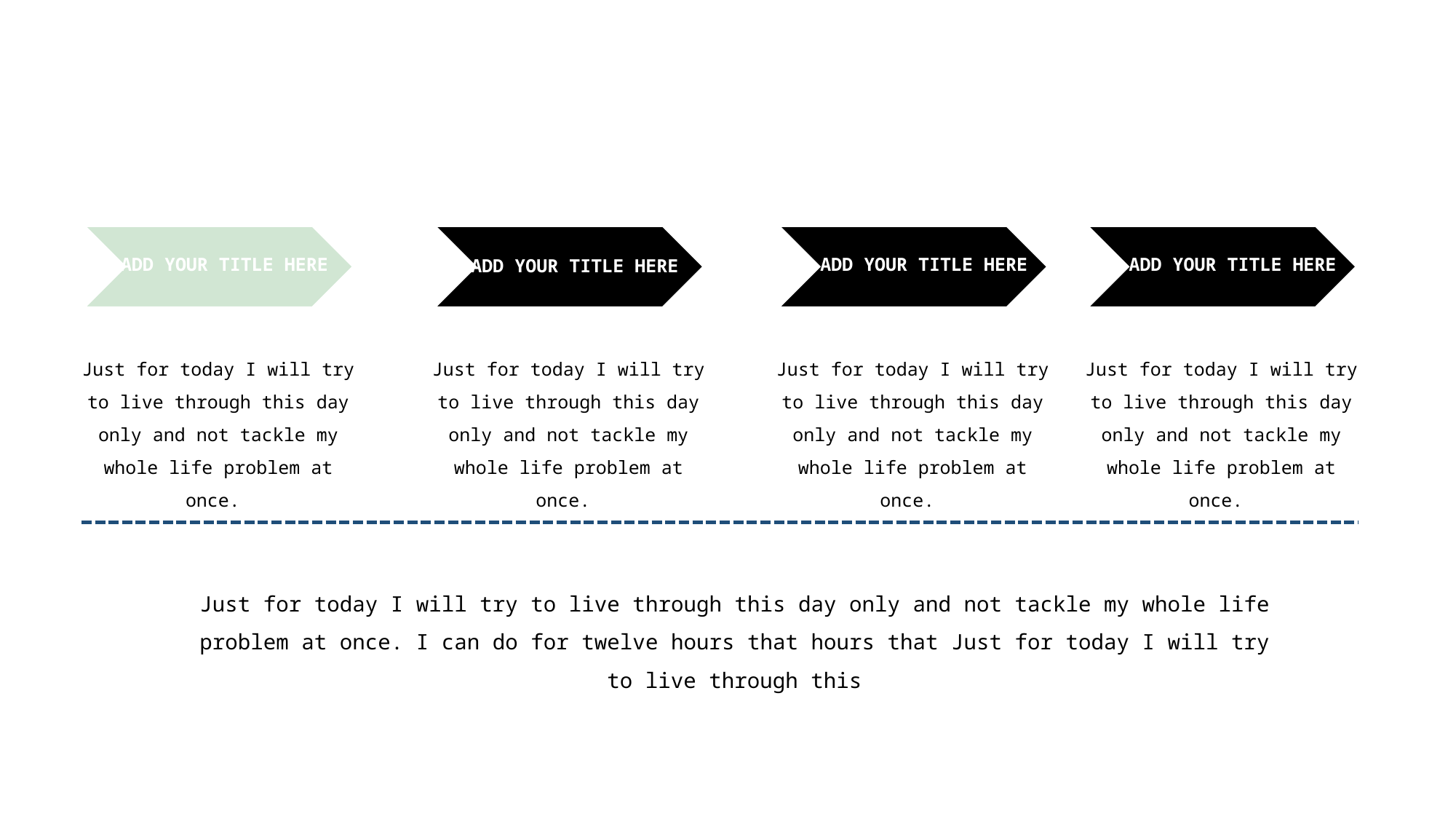

ADD YOUR TITLE HERE
ADD YOUR TITLE HERE
ADD YOUR TITLE HERE
ADD YOUR TITLE HERE
Just for today I will try to live through this day only and not tackle my whole life problem at once.

Just for today I will try to live through this day only and not tackle my whole life problem at once.

Just for today I will try to live through this day only and not tackle my whole life problem at once.

Just for today I will try to live through this day only and not tackle my whole life problem at once.

Just for today I will try to live through this day only and not tackle my whole life problem at once. I can do for twelve hours that hours that Just for today I will try to live through this